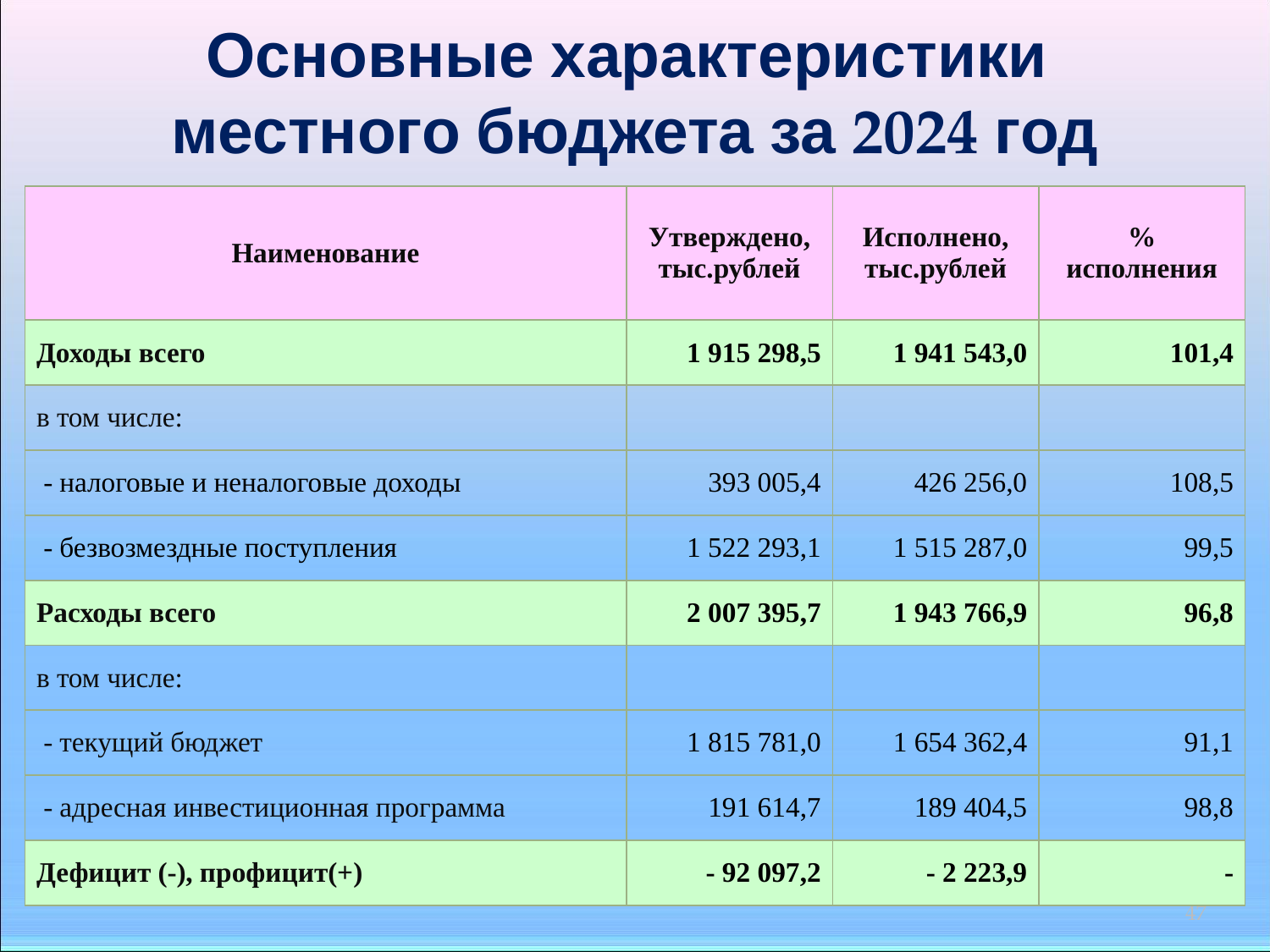

# Основные характеристики местного бюджета за 2024 год
| Наименование | Утверждено, тыс.рублей | Исполнено, тыс.рублей | % исполнения |
| --- | --- | --- | --- |
| Доходы всего | 1 915 298,5 | 1 941 543,0 | 101,4 |
| в том числе: |  |  |  |
| - налоговые и неналоговые доходы | 393 005,4 | 426 256,0 | 108,5 |
| - безвозмездные поступления | 1 522 293,1 | 1 515 287,0 | 99,5 |
| Расходы всего | 2 007 395,7 | 1 943 766,9 | 96,8 |
| в том числе: |  |  |  |
| - текущий бюджет | 1 815 781,0 | 1 654 362,4 | 91,1 |
| - адресная инвестиционная программа | 191 614,7 | 189 404,5 | 98,8 |
| Дефицит (-), профицит(+) | - 92 097,2 | - 2 223,9 | - |
47